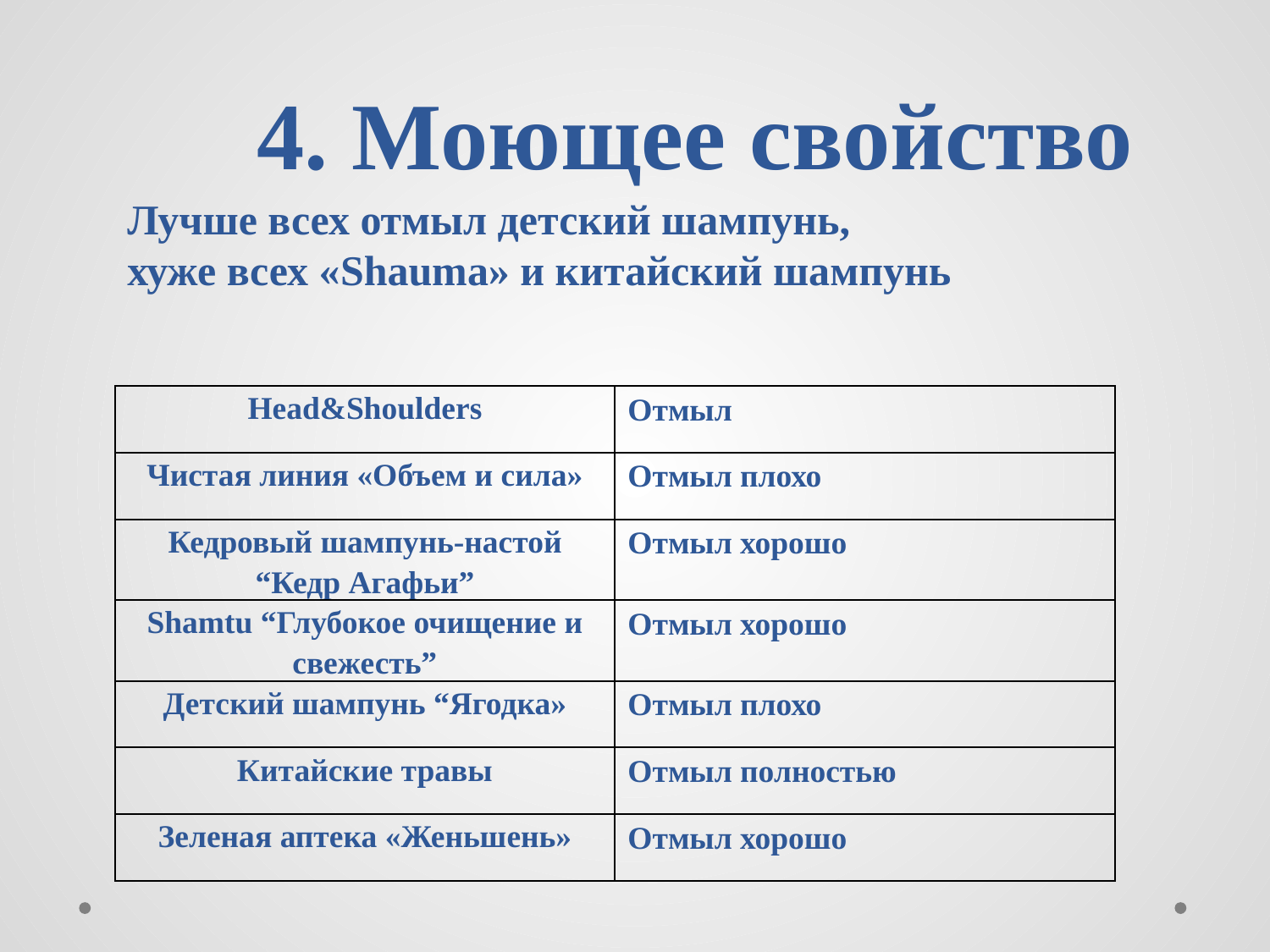

# 4. Моющее свойство
Лучше всех отмыл детский шампунь,
хуже всех «Shauma» и китайский шампунь
| Head&Shoulders | Отмыл |
| --- | --- |
| Чистая линия «Объем и сила» | Отмыл плохо |
| Кедровый шампунь-настой “Кедр Агафьи” | Отмыл хорошо |
| Shamtu “Глубокое очищение и свежесть” | Отмыл хорошо |
| Детский шампунь “Ягодка» | Отмыл плохо |
| Китайские травы | Отмыл полностью |
| Зеленая аптека «Женьшень» | Отмыл хорошо |